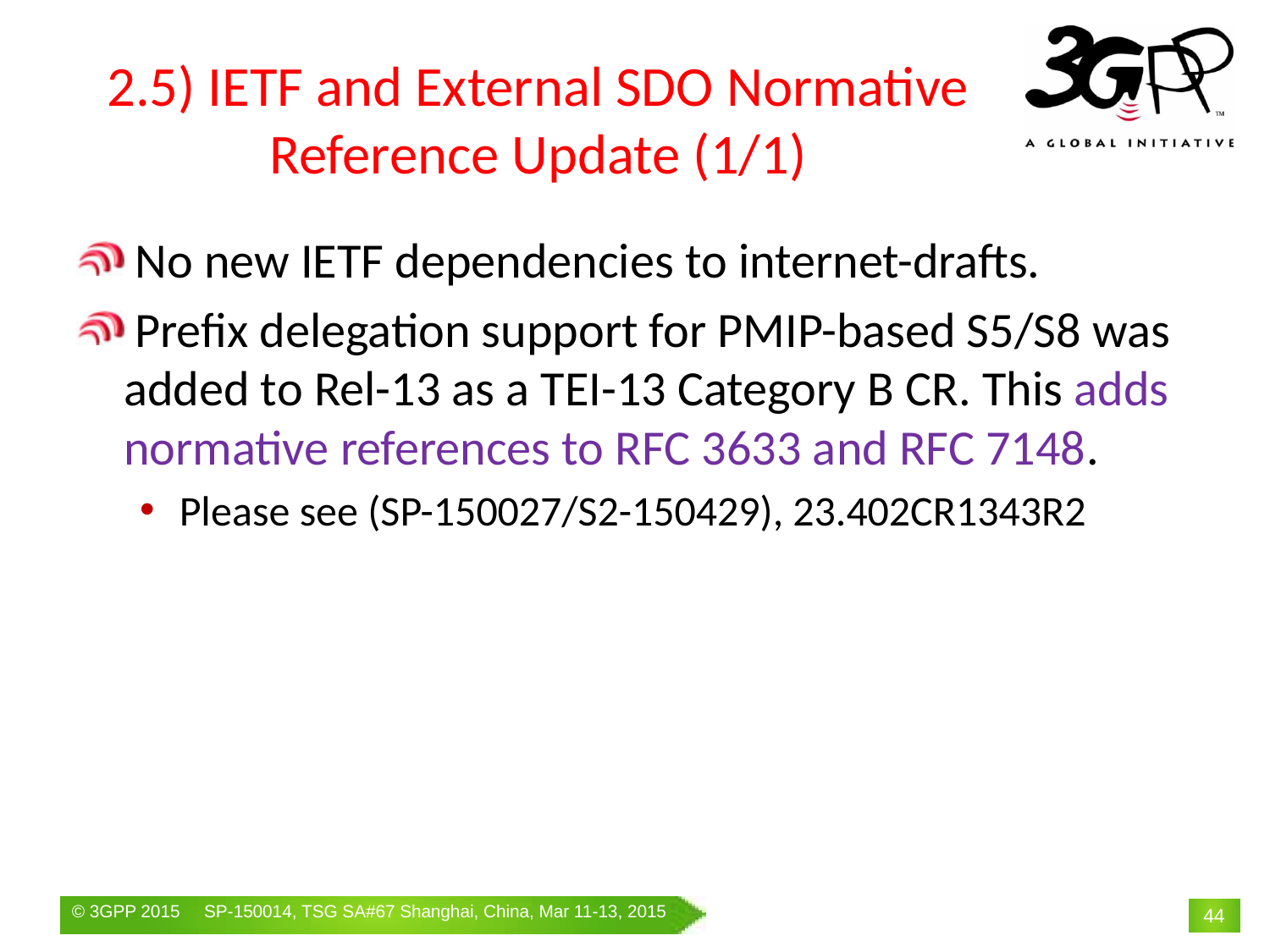

# 2.5) IETF and External SDO Normative Reference Update (1/1)
 No new IETF dependencies to internet-drafts.
 Prefix delegation support for PMIP-based S5/S8 was added to Rel-13 as a TEI-13 Category B CR. This adds normative references to RFC 3633 and RFC 7148.
Please see (SP-150027/S2-150429), 23.402CR1343R2